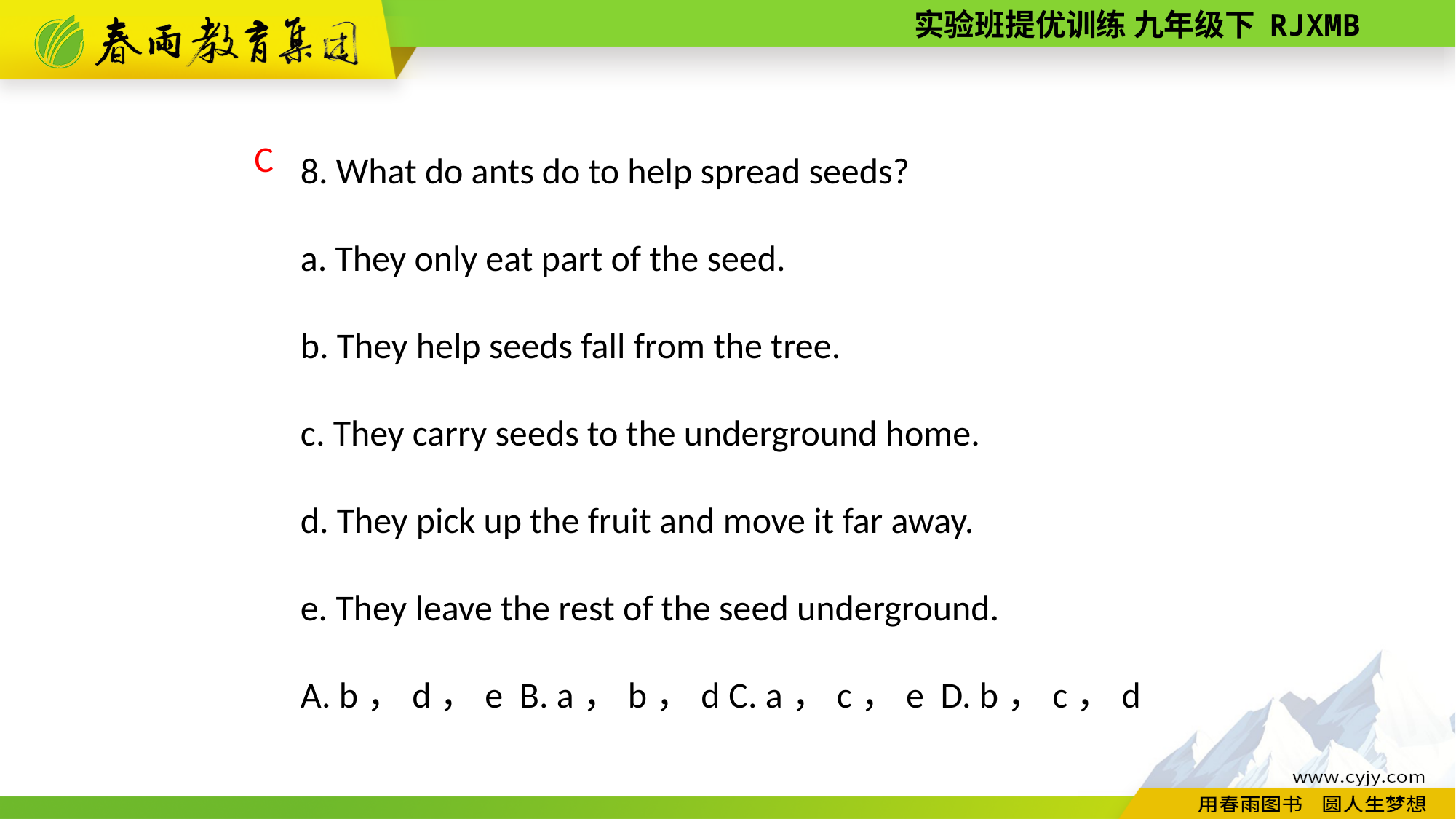

8. What do ants do to help spread seeds?
a. They only eat part of the seed.
b. They help seeds fall from the tree.
c. They carry seeds to the underground home.
d. They pick up the fruit and move it far away.
e. They leave the rest of the seed underground.
A. b，d，e  B. a，b，d  C. a，c，e  D. b，c，d
C